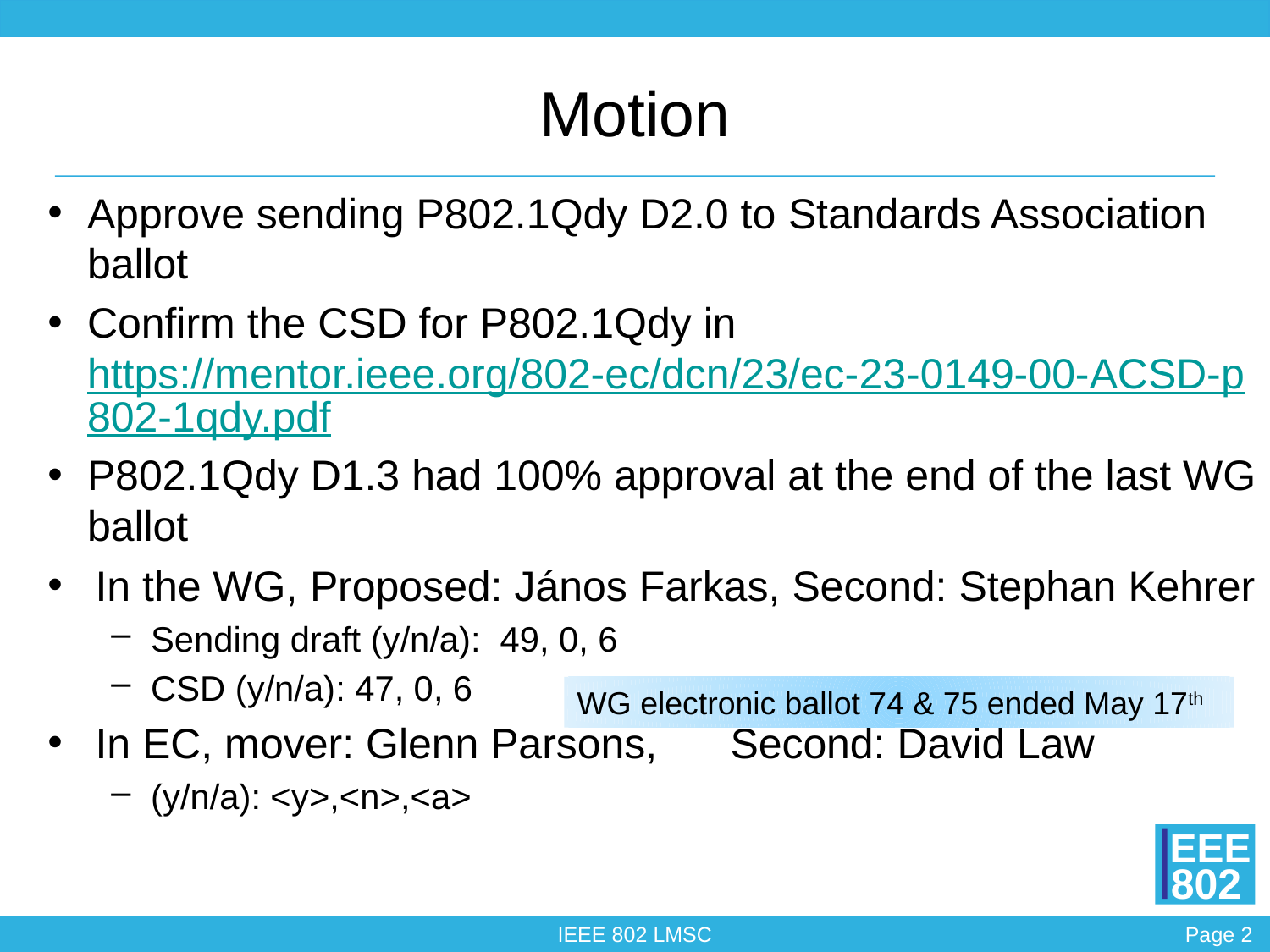

# Motion
Approve sending P802.1Qdy D2.0 to Standards Association ballot
Confirm the CSD for P802.1Qdy in https://mentor.ieee.org/802-ec/dcn/23/ec-23-0149-00-ACSD-p802-1qdy.pdf
P802.1Qdy D1.3 had 100% approval at the end of the last WG ballot
In the WG, Proposed: János Farkas, Second: Stephan Kehrer
Sending draft (y/n/a):  49, 0, 6
CSD (y/n/a): 47, 0, 6
In EC, mover: Glenn Parsons, 	Second: David Law
(y/n/a): <y>,<n>,<a>
WG electronic ballot 74 & 75 ended May 17th